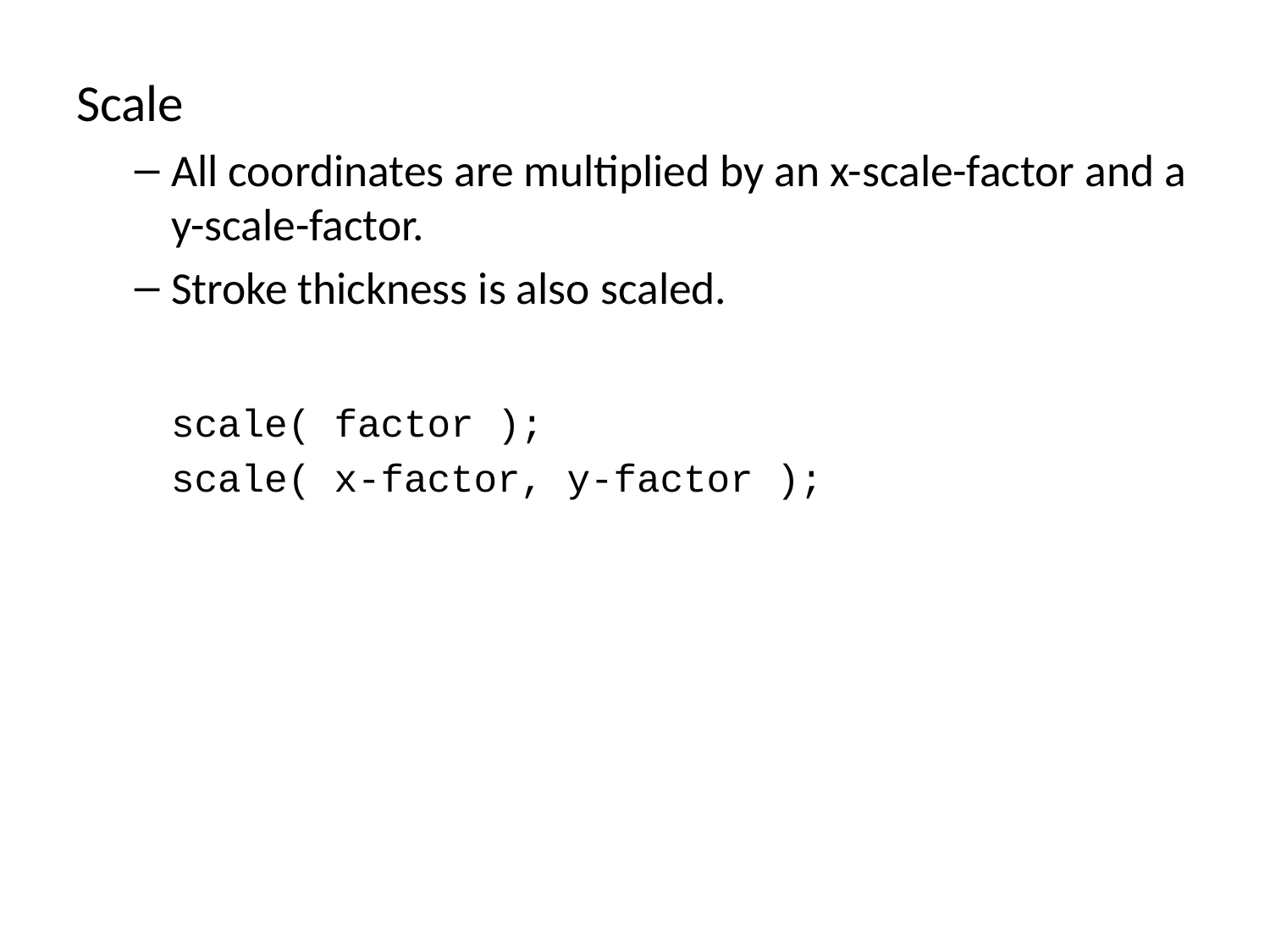

Scale
All coordinates are multiplied by an x-scale-factor and a y-scale-factor.
Stroke thickness is also scaled.

	scale( factor );
	scale( x-factor, y-factor );